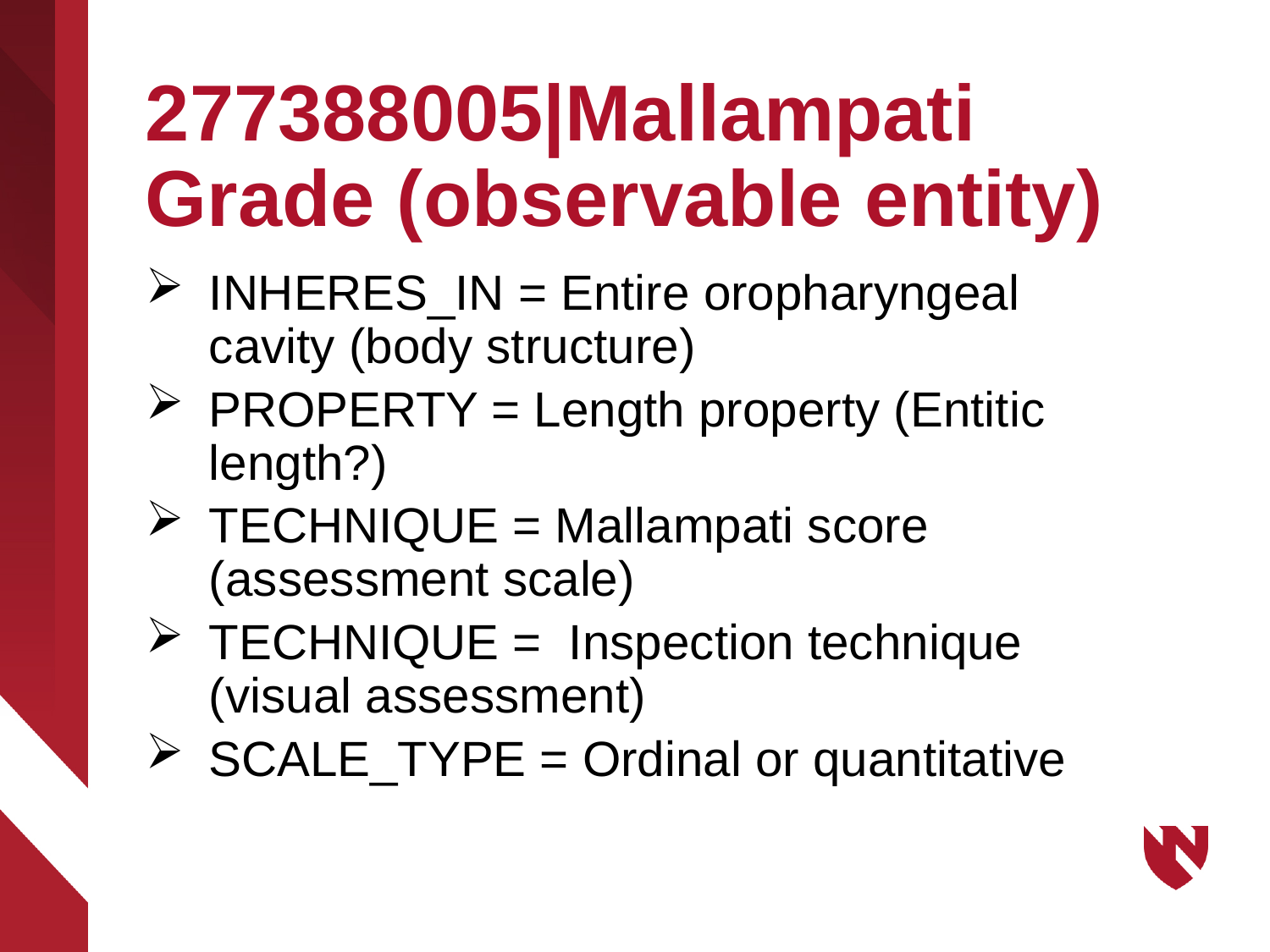

# 277388005|Mallampati Grade (observable entity)
INHERES_IN = Entire oropharyngeal cavity (body structure)
PROPERTY = Length property (Entitic length?)
TECHNIQUE = Mallampati score (assessment scale)
TECHNIQUE =  Inspection technique (visual assessment)
SCALE_TYPE = Ordinal or quantitative